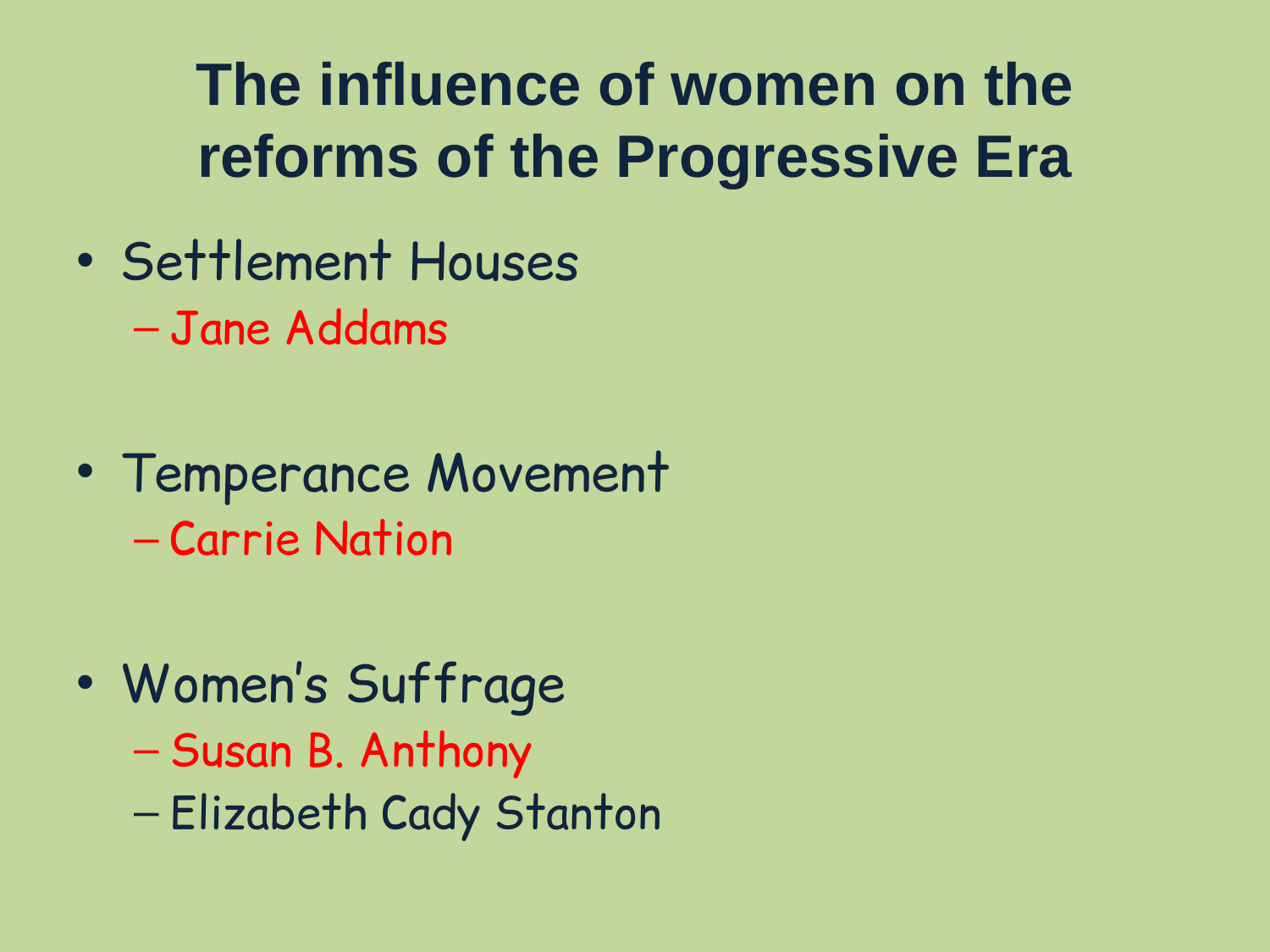

# The influence of women on the reforms of the Progressive Era
Settlement Houses
Jane Addams

Temperance Movement
Carrie Nation

Women’s Suffrage
Susan B. Anthony
Elizabeth Cady Stanton